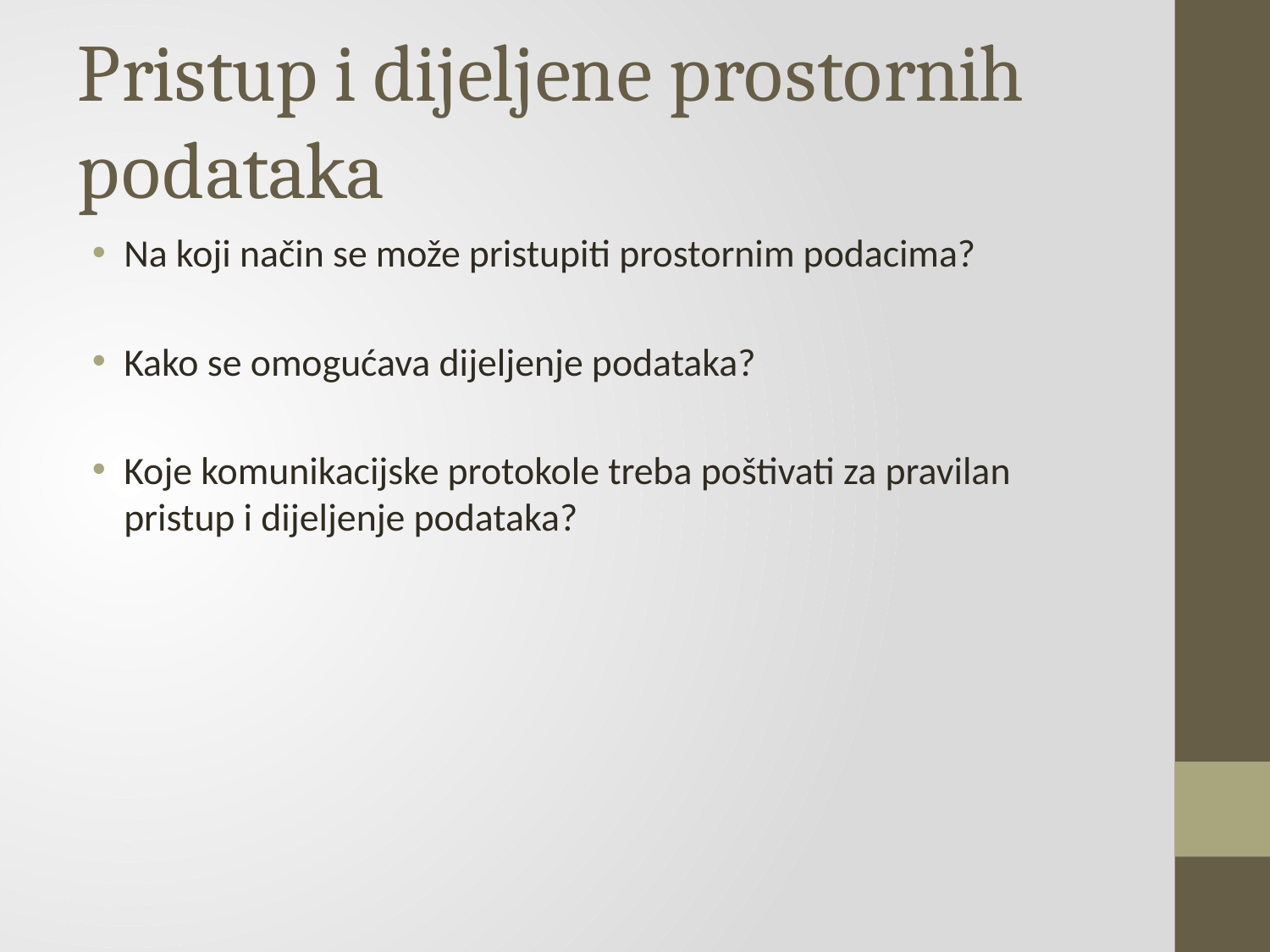

# Pristup i dijeljene prostornih podataka
Na koji način se može pristupiti prostornim podacima?

Kako se omogućava dijeljenje podataka?

Koje komunikacijske protokole treba poštivati za pravilan pristup i dijeljenje podataka?